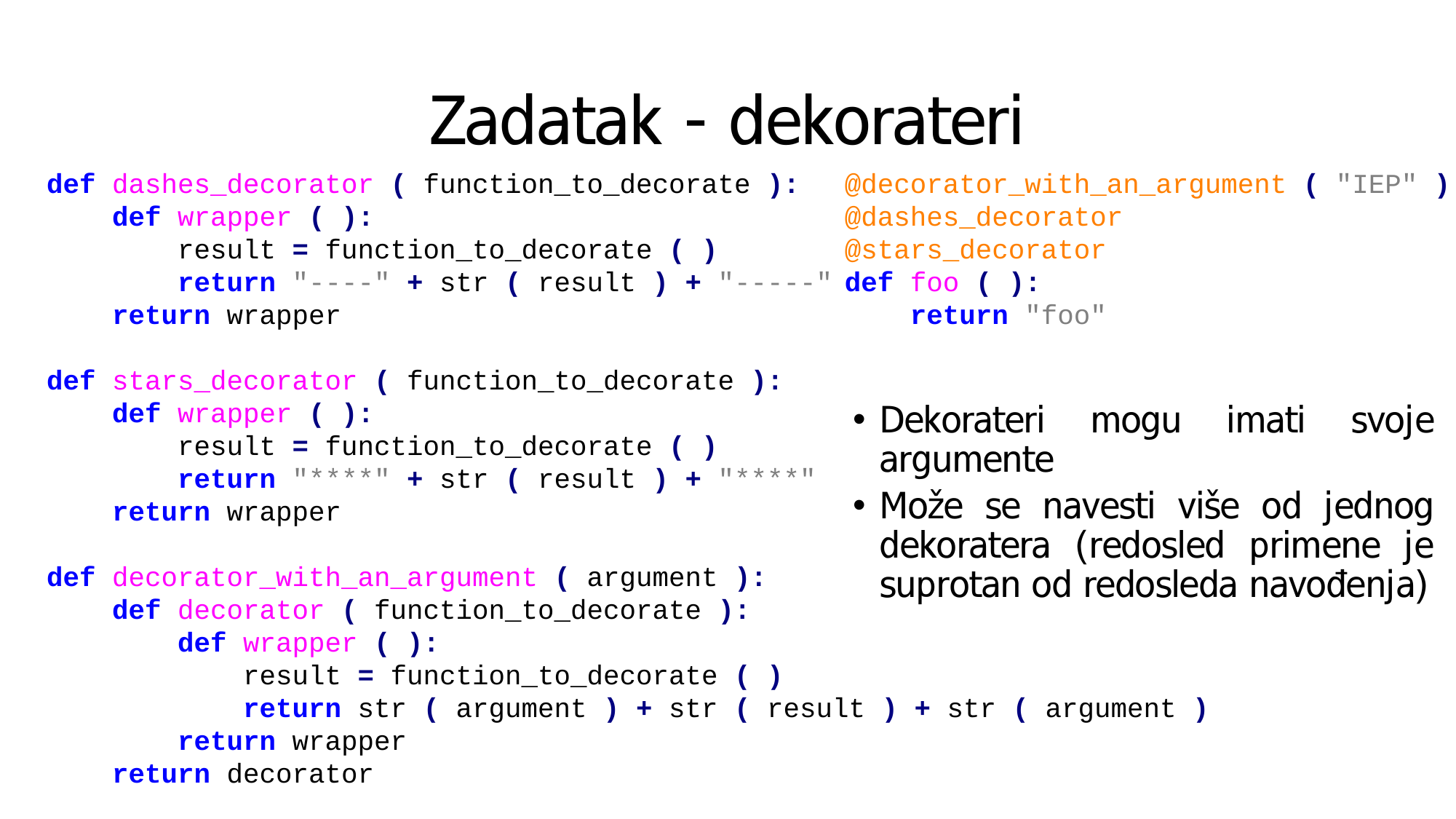

# Zadatak - dekorateri
def dashes_decorator ( function_to_decorate ):
    def wrapper ( ):
        result = function_to_decorate ( )
        return "----" + str ( result ) + "-----"
    return wrapper

def stars_decorator ( function_to_decorate ):
    def wrapper ( ):
        result = function_to_decorate ( )
        return "****" + str ( result ) + "****"
    return wrapper

def decorator_with_an_argument ( argument ):
    def decorator ( function_to_decorate ):
        def wrapper ( ):
            result = function_to_decorate ( )
            return str ( argument ) + str ( result ) + str ( argument )
        return wrapper
    return decorator
@decorator_with_an_argument ( "IEP" )
@dashes_decorator
@stars_decorator
def foo ( ):
    return "foo"
Dekorateri mogu imati svoje argumente
Može se navesti više od jednog dekoratera (redosled primene je suprotan od redosleda navođenja)